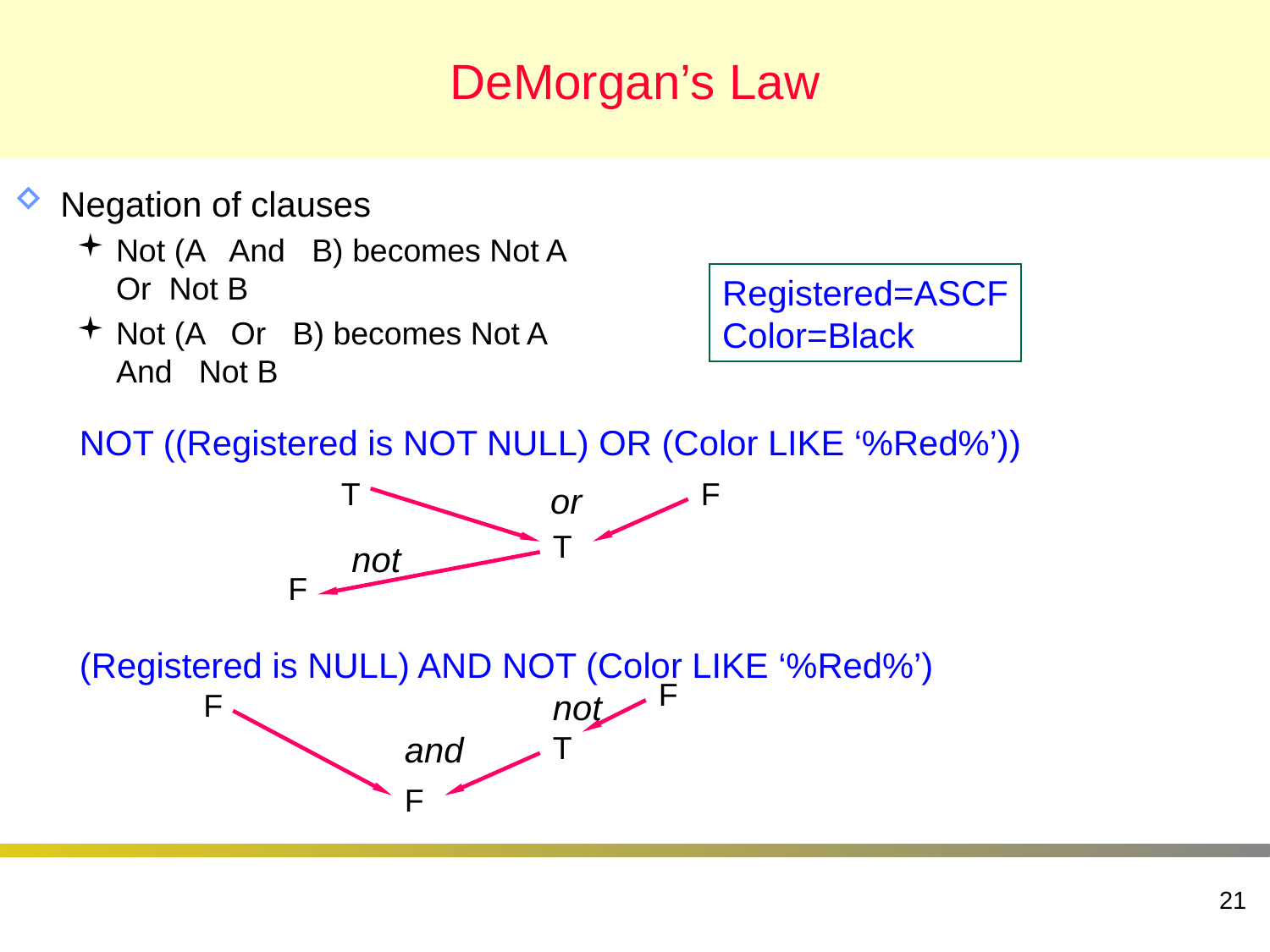

# DeMorgan’s Law
Negation of clauses
Not (A   And   B) becomes Not A  Or  Not B
Not (A   Or   B) becomes Not A   And   Not B
Registered=ASCF
Color=Black
NOT ((Registered is NOT NULL) OR (Color LIKE ‘%Red%’))
T
F
or

T
not

F
(Registered is NULL) AND NOT (Color LIKE ‘%Red%’)
F
F
not

and
T

F
21